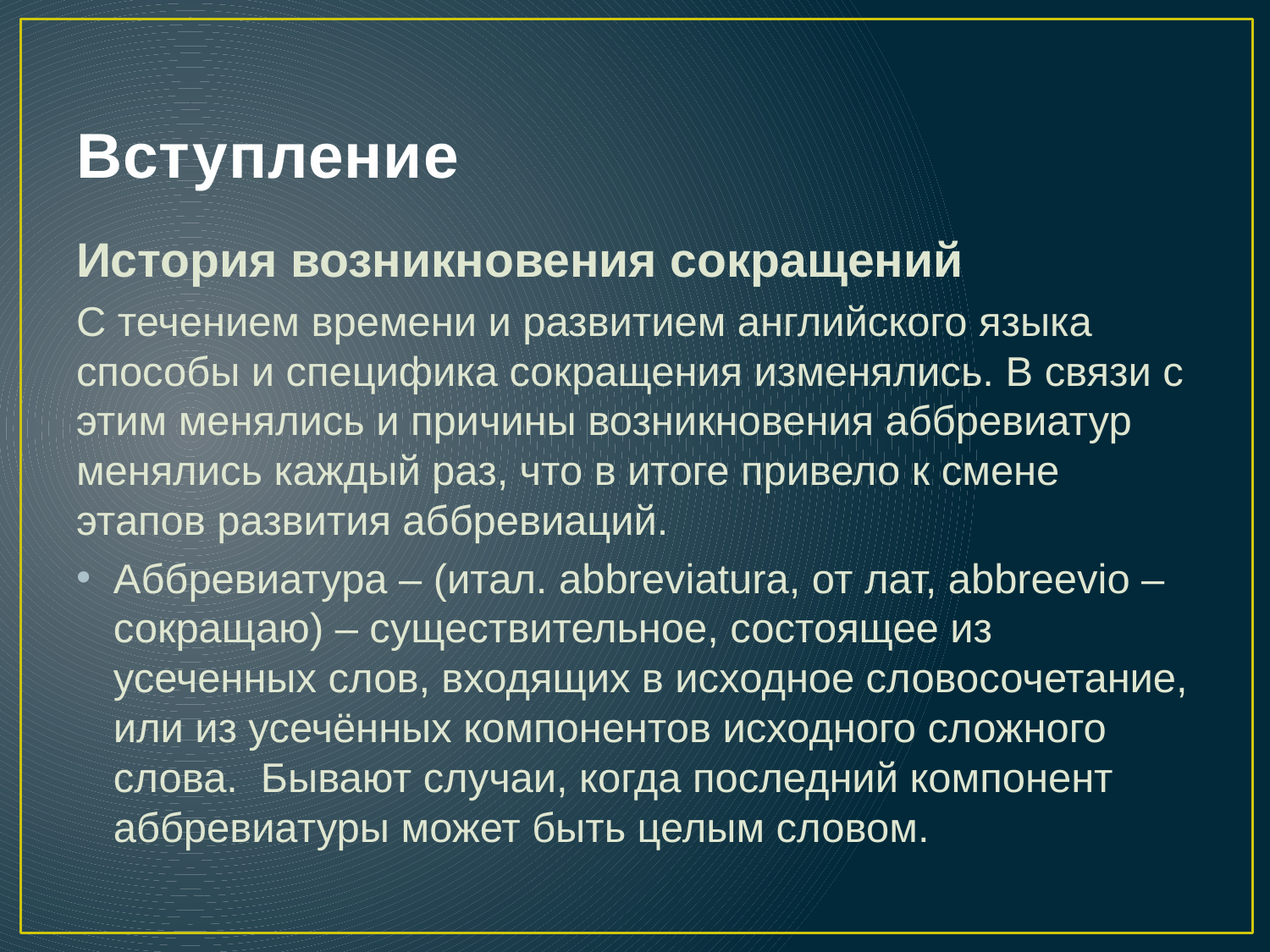

# Вступление
История возникновения сокращений
С течением времени и развитием английского языка способы и специфика сокращения изменялись. В связи с этим менялись и причины возникновения аббревиатур менялись каждый раз, что в итоге привело к смене этапов развития аббревиаций.
Аббревиатура – (итал. abbreviatura, от лат, abbreevio – сокращаю) – существительное, состоящее из усеченных слов, входящих в исходное словосочетание, или из усечённых компонентов исходного сложного слова.  Бывают случаи, когда последний компонент аббревиатуры может быть целым словом.